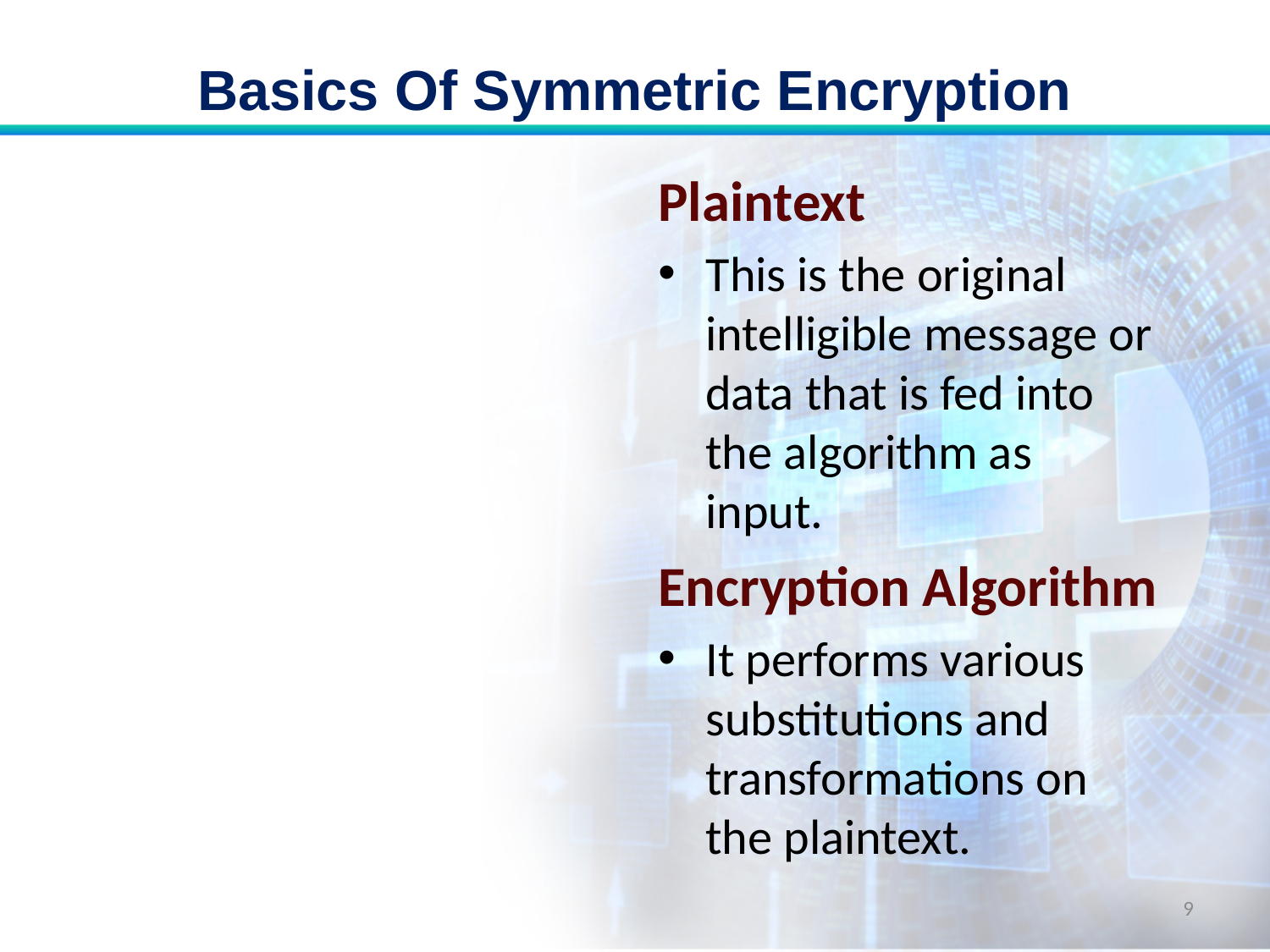

# Basics Of Symmetric Encryption
Plaintext
This is the original intelligible message or data that is fed into the algorithm as input.
Encryption Algorithm
It performs various substitutions and transformations on the plaintext.

9